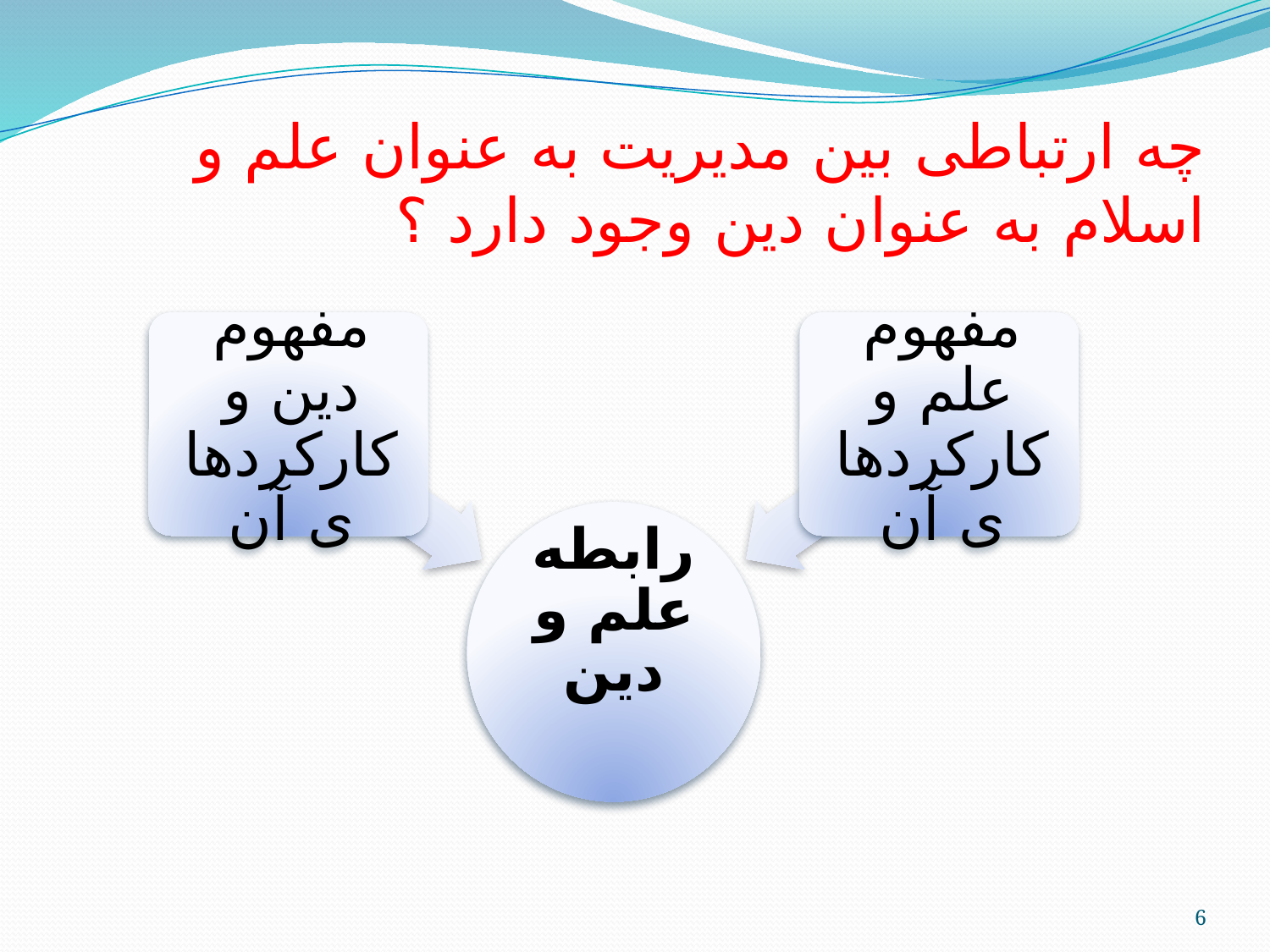

# چه ارتباطی بین مدیریت به عنوان علم و اسلام به عنوان دین وجود دارد ؟
رابطه علم و دین

مفهوم دین و کارکردهای آن
مفهوم علم و کارکردهای آن
6